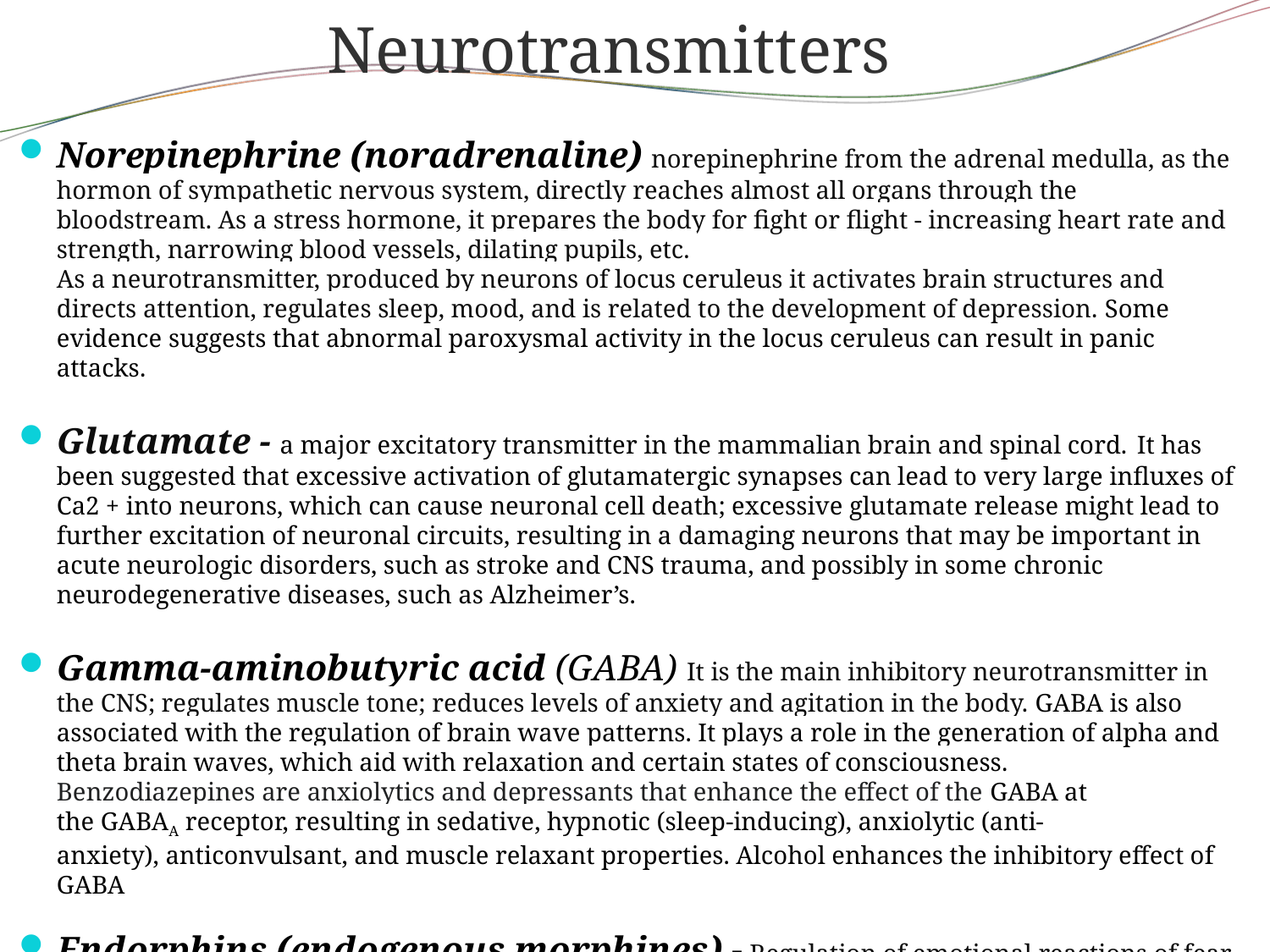

Neurotransmitters
Norepinephrine (noradrenaline) norepinephrine from the adrenal medulla, as the hormon of sympathetic nervous system, directly reaches almost all organs through the bloodstream. As a stress hormone, it prepares the body for fight or flight - increasing heart rate and strength, narrowing blood vessels, dilating pupils, etc.
As a neurotransmitter, produced by neurons of locus ceruleus it activates brain structures and directs attention, regulates sleep, mood, and is related to the development of depression. Some evidence suggests that abnormal paroxysmal activity in the locus ceruleus can result in panic attacks.
Glutamate - a major excitatory transmitter in the mammalian brain and spinal cord. It has been suggested that excessive activation of glutamatergic synapses can lead to very large influxes of Ca2 + into neurons, which can cause neuronal cell death; excessive glutamate release might lead to further excitation of neuronal circuits, resulting in a damaging neurons that may be important in acute neurologic disorders, such as stroke and CNS trauma, and possibly in some chronic neurodegenerative diseases, such as Alzheimer’s.
Gamma-aminobutyric acid (GABA) It is the main inhibitory neurotransmitter in the CNS; regulates muscle tone; reduces levels of anxiety and agitation in the body. GABA is also associated with the regulation of brain wave patterns. It plays a role in the generation of alpha and theta brain waves, which aid with relaxation and certain states of consciousness.
Benzodiazepines are anxiolytics and depressants that enhance the effect of the GABA at the GABAA receptor, resulting in sedative, hypnotic (sleep-inducing), anxiolytic (anti-anxiety), anticonvulsant, and muscle relaxant properties. Alcohol enhances the inhibitory effect of GABA
Endorphins (endogenous morphines) - Regulation of emotional reactions of fear and anxiety, as well as experiences of pain